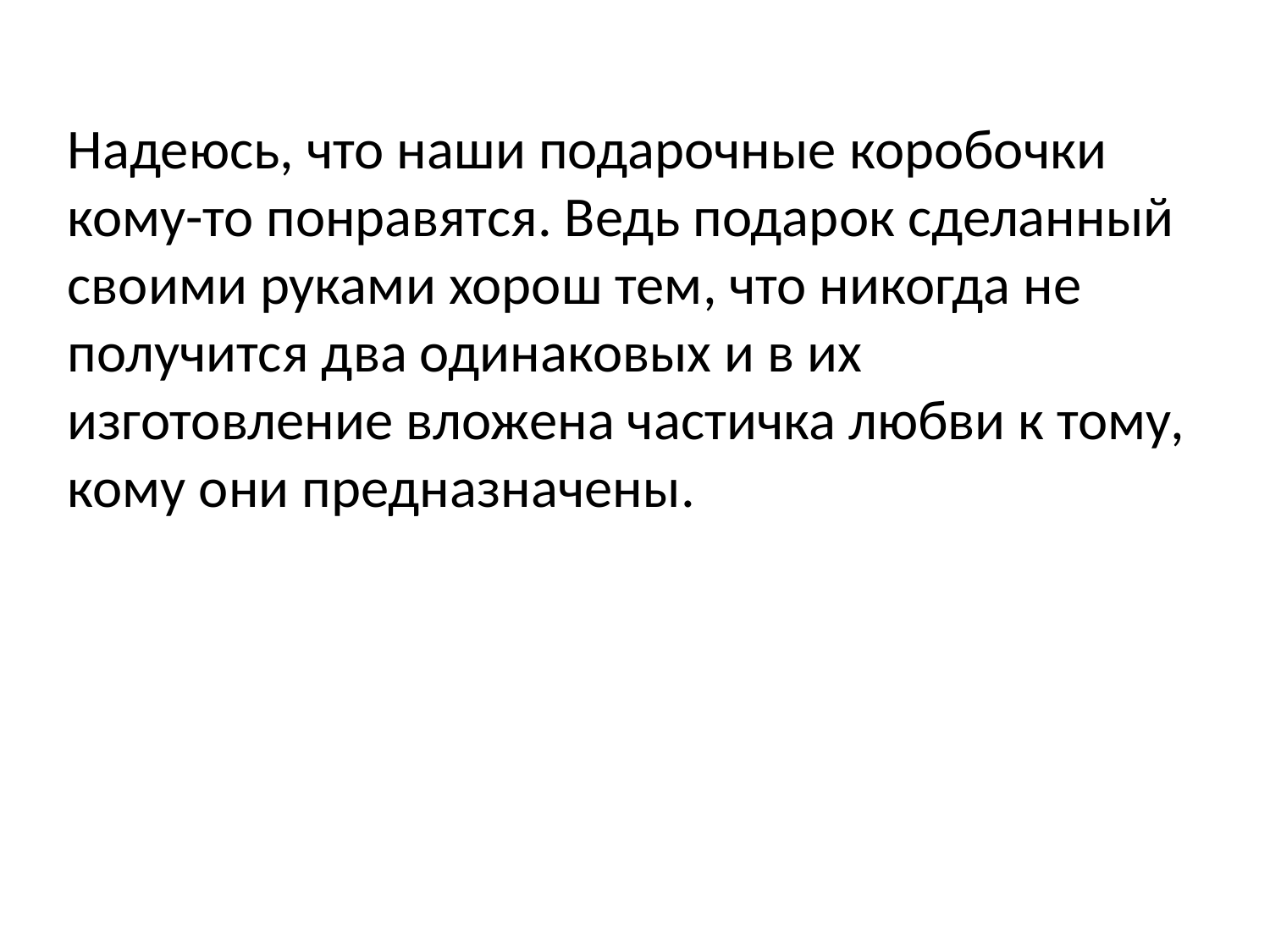

Надеюсь, что наши подарочные коробочки кому-то понравятся. Ведь подарок сделанный своими руками хорош тем, что никогда не получится два одинаковых и в их изготовление вложена частичка любви к тому, кому они предназначены.